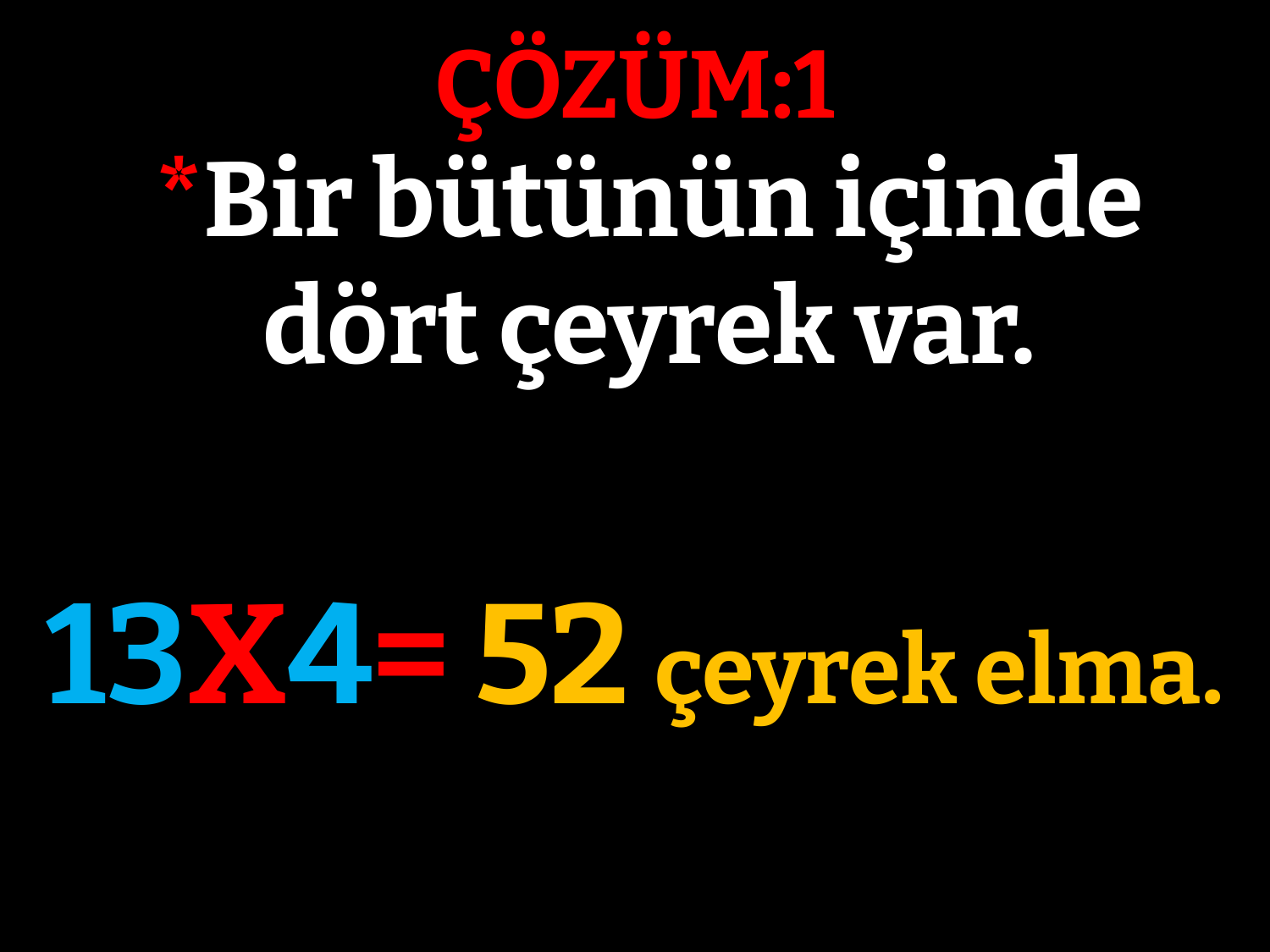

ÇÖZÜM:1
*Bir bütünün içinde dört çeyrek var.
13X4= 52 çeyrek elma.